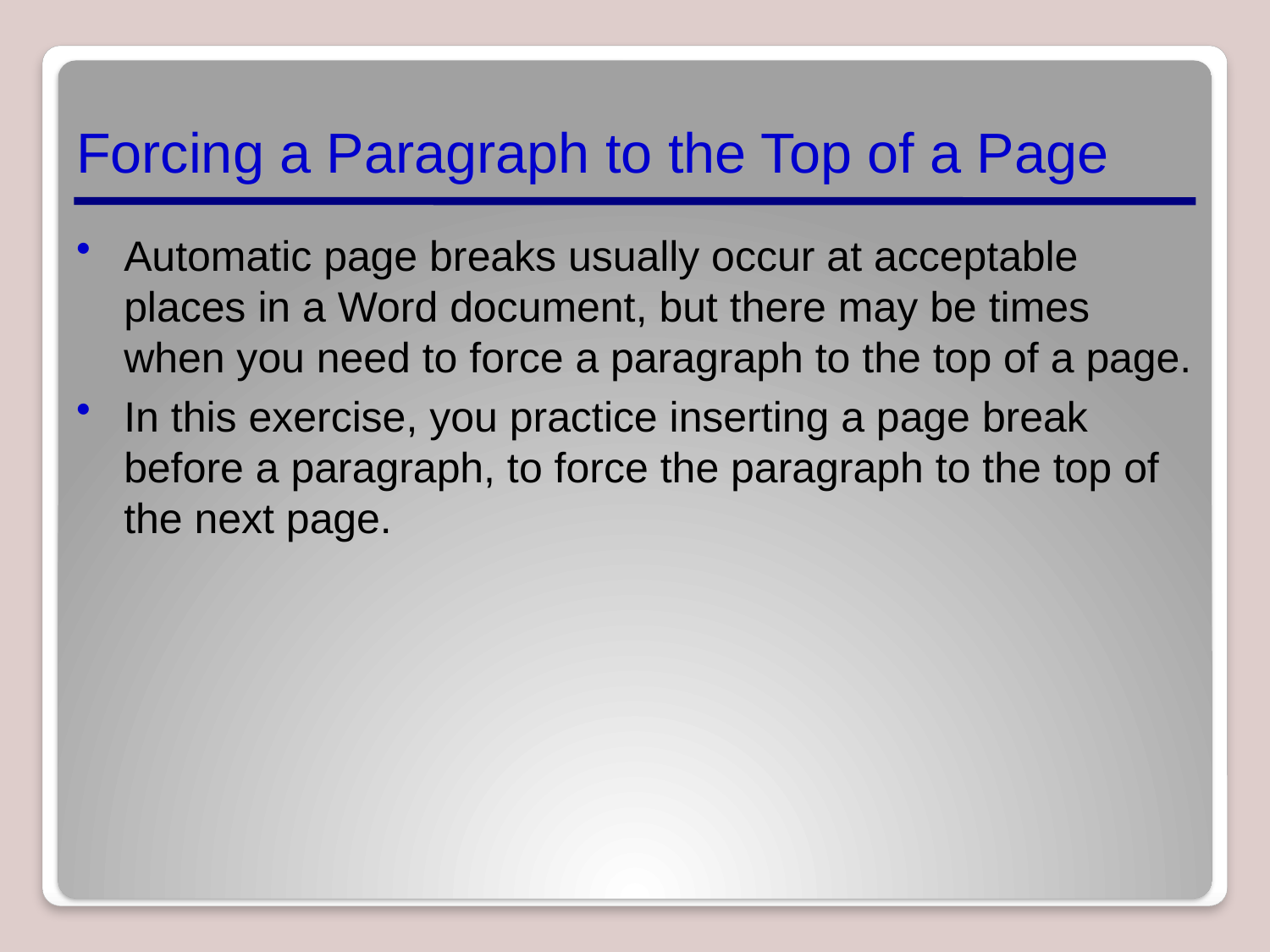

# Forcing a Paragraph to the Top of a Page
Automatic page breaks usually occur at acceptable places in a Word document, but there may be times when you need to force a paragraph to the top of a page.
In this exercise, you practice inserting a page break before a paragraph, to force the paragraph to the top of the next page.